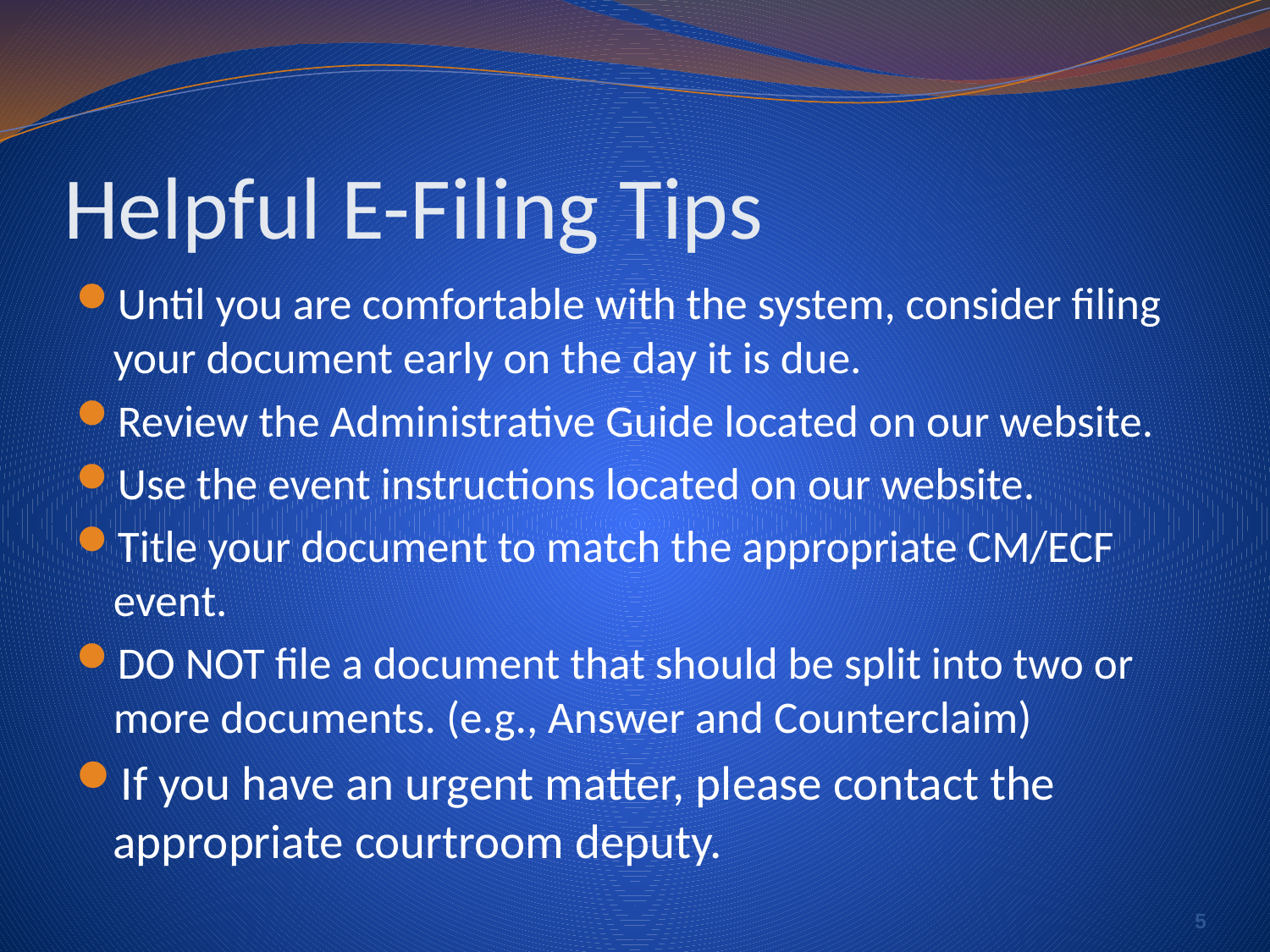

# Helpful E-Filing Tips
Until you are comfortable with the system, consider filing your document early on the day it is due.
Review the Administrative Guide located on our website.
Use the event instructions located on our website.
Title your document to match the appropriate CM/ECF event.
DO NOT file a document that should be split into two or more documents. (e.g., Answer and Counterclaim)
If you have an urgent matter, please contact the appropriate courtroom deputy.

5